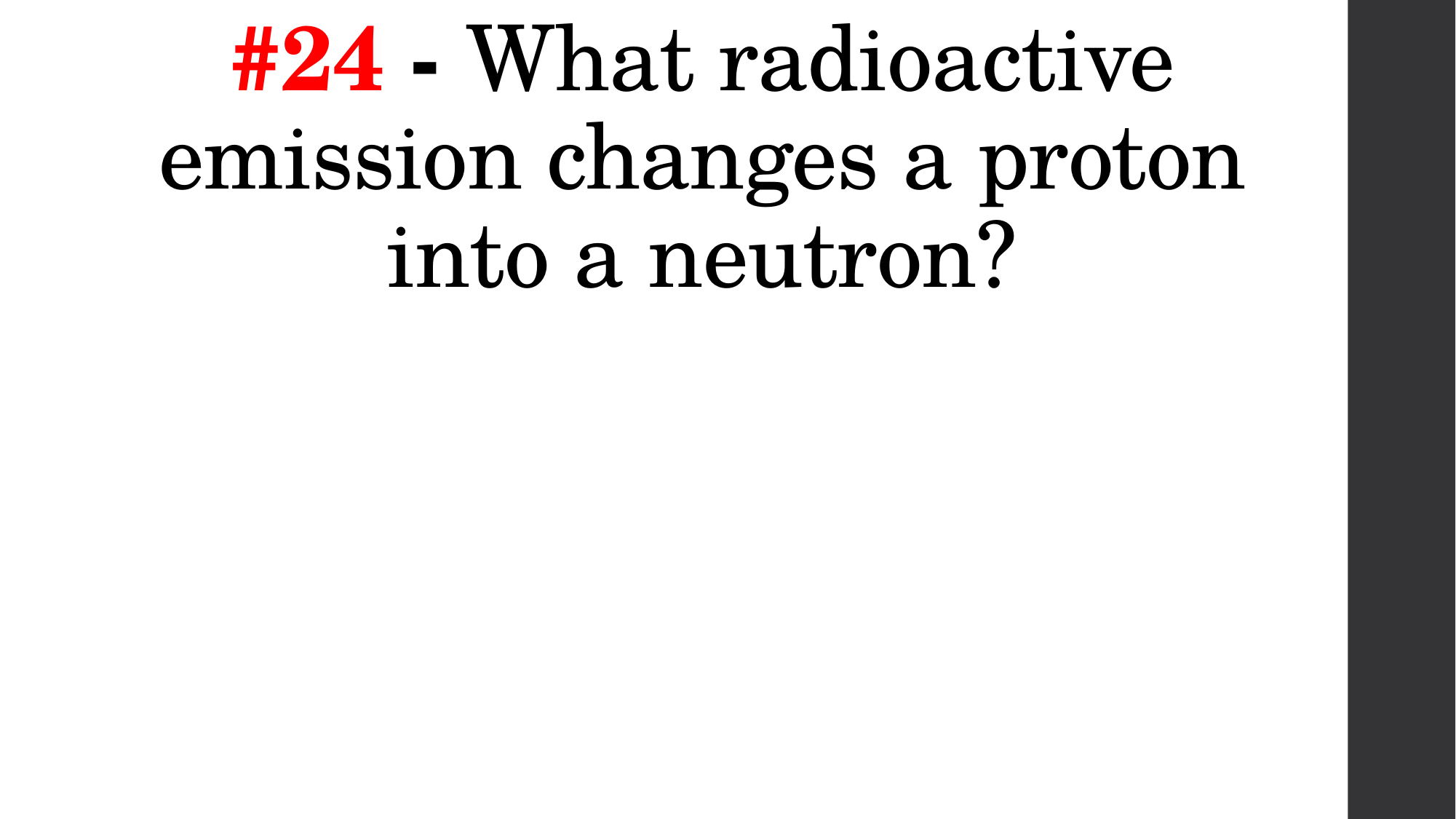

# #24 - What radioactive emission changes a proton into a neutron?